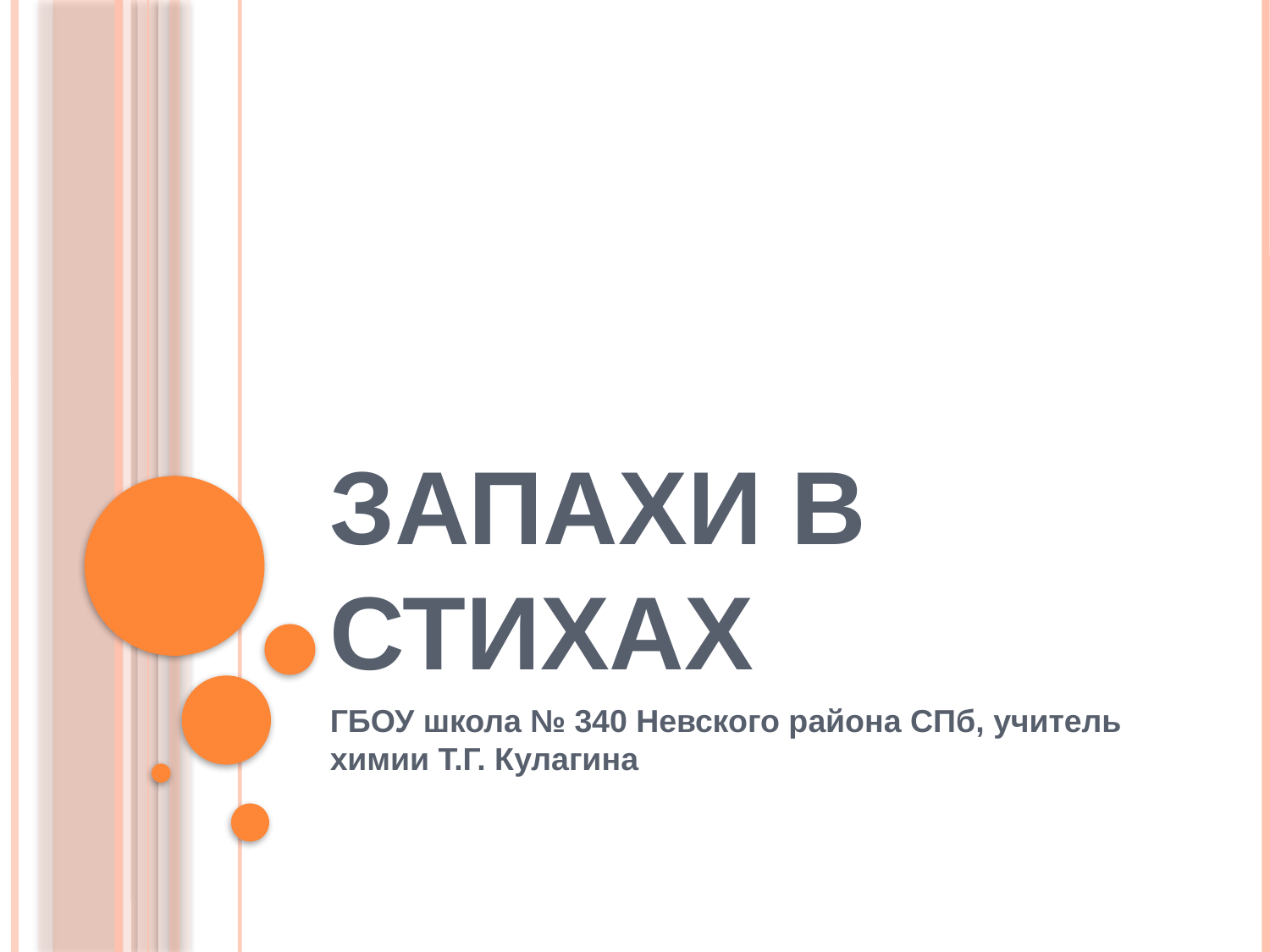

# Запахи в стихах
ГБОУ школа № 340 Невского района СПб, учитель химии Т.Г. Кулагина